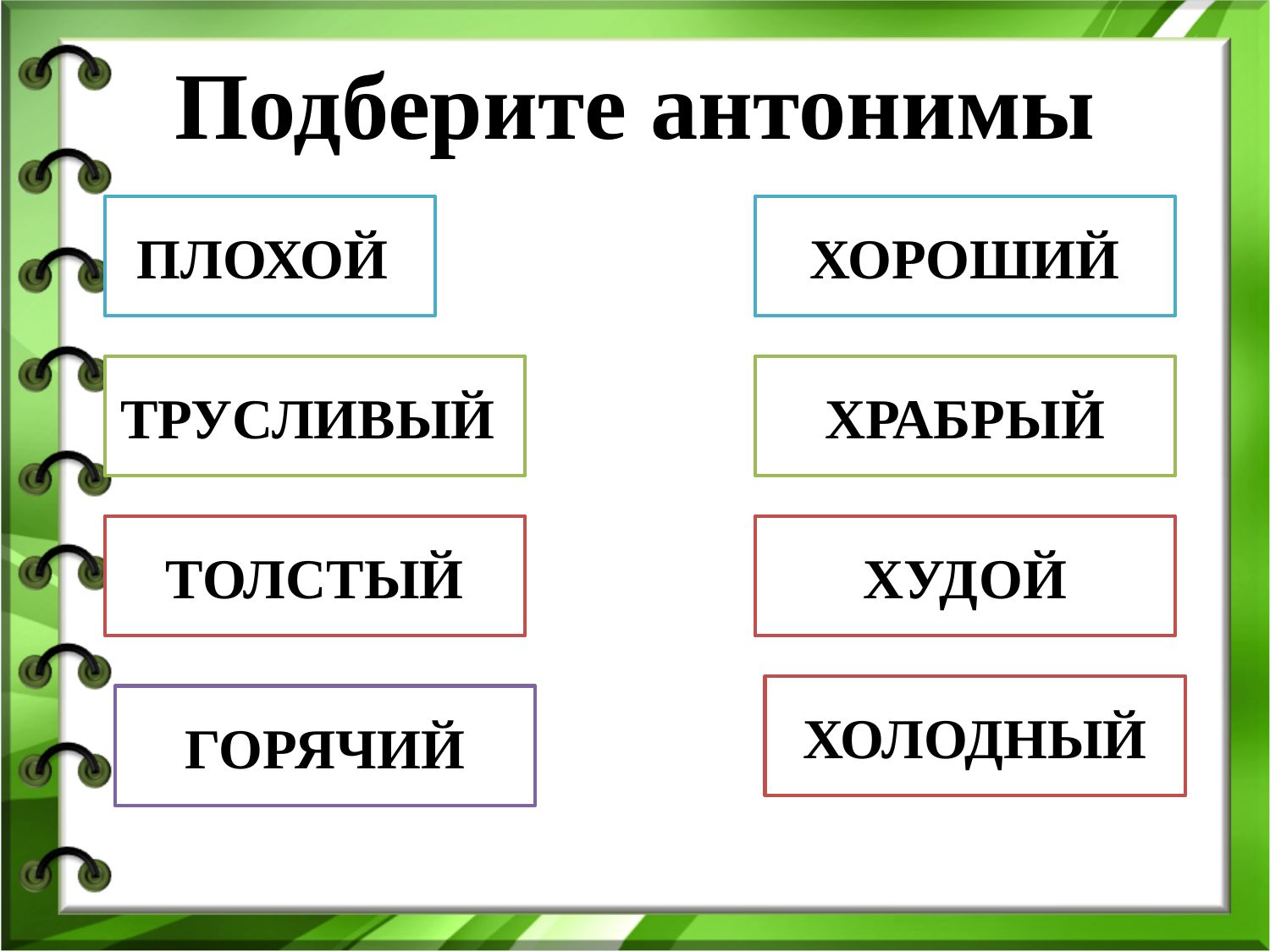

# Подберите антонимы
ПЛОХОЙ
ХОРОШИЙ
ТРУСЛИВЫЙ
ХРАБРЫЙ
ТОЛСТЫЙ
ХУДОЙ
ХОЛОДНЫЙ
ГОРЯЧИЙ